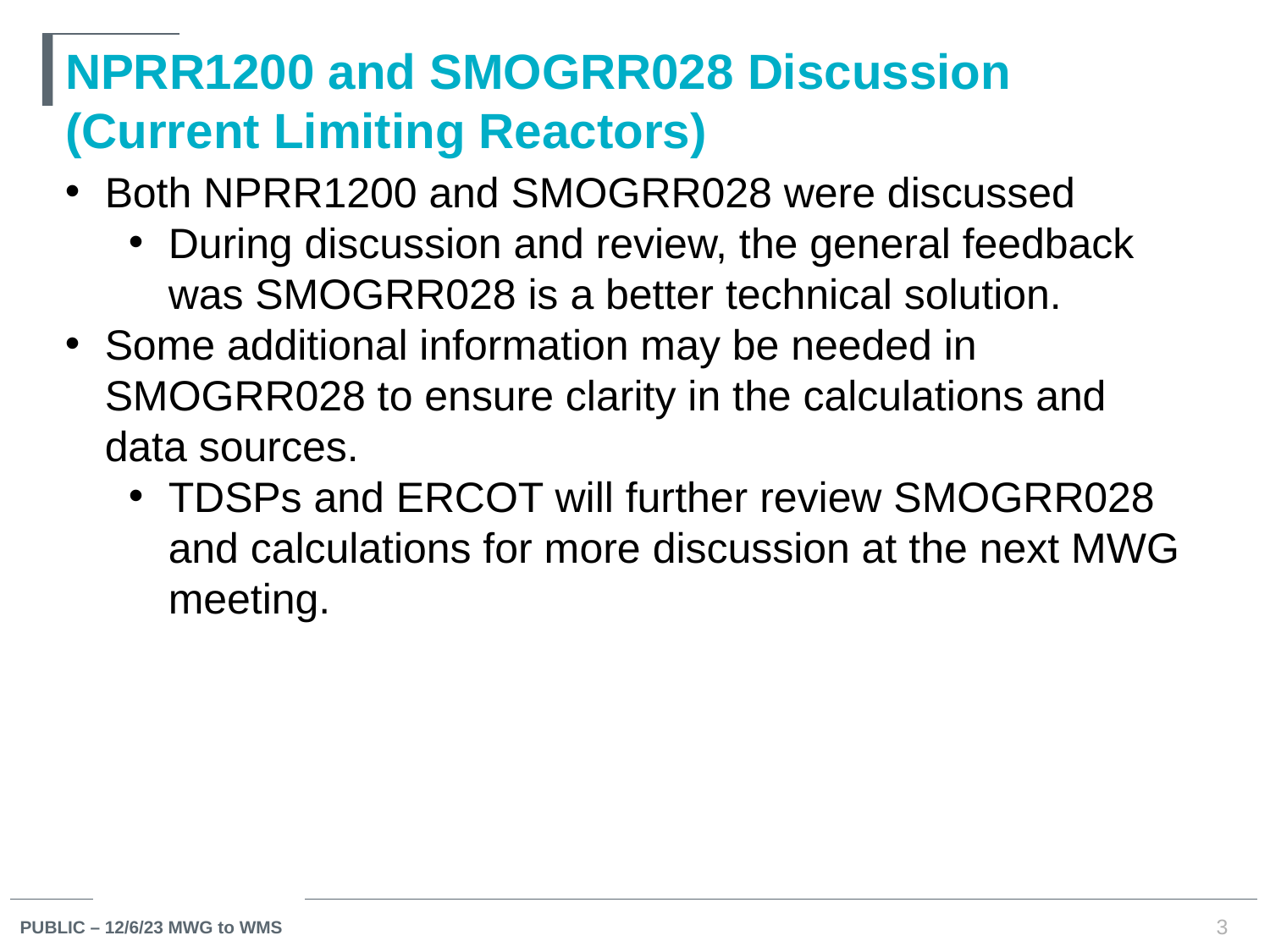

# NPRR1200 and SMOGRR028 Discussion (Current Limiting Reactors)
Both NPRR1200 and SMOGRR028 were discussed
During discussion and review, the general feedback was SMOGRR028 is a better technical solution.
Some additional information may be needed in SMOGRR028 to ensure clarity in the calculations and data sources.
TDSPs and ERCOT will further review SMOGRR028 and calculations for more discussion at the next MWG meeting.

3